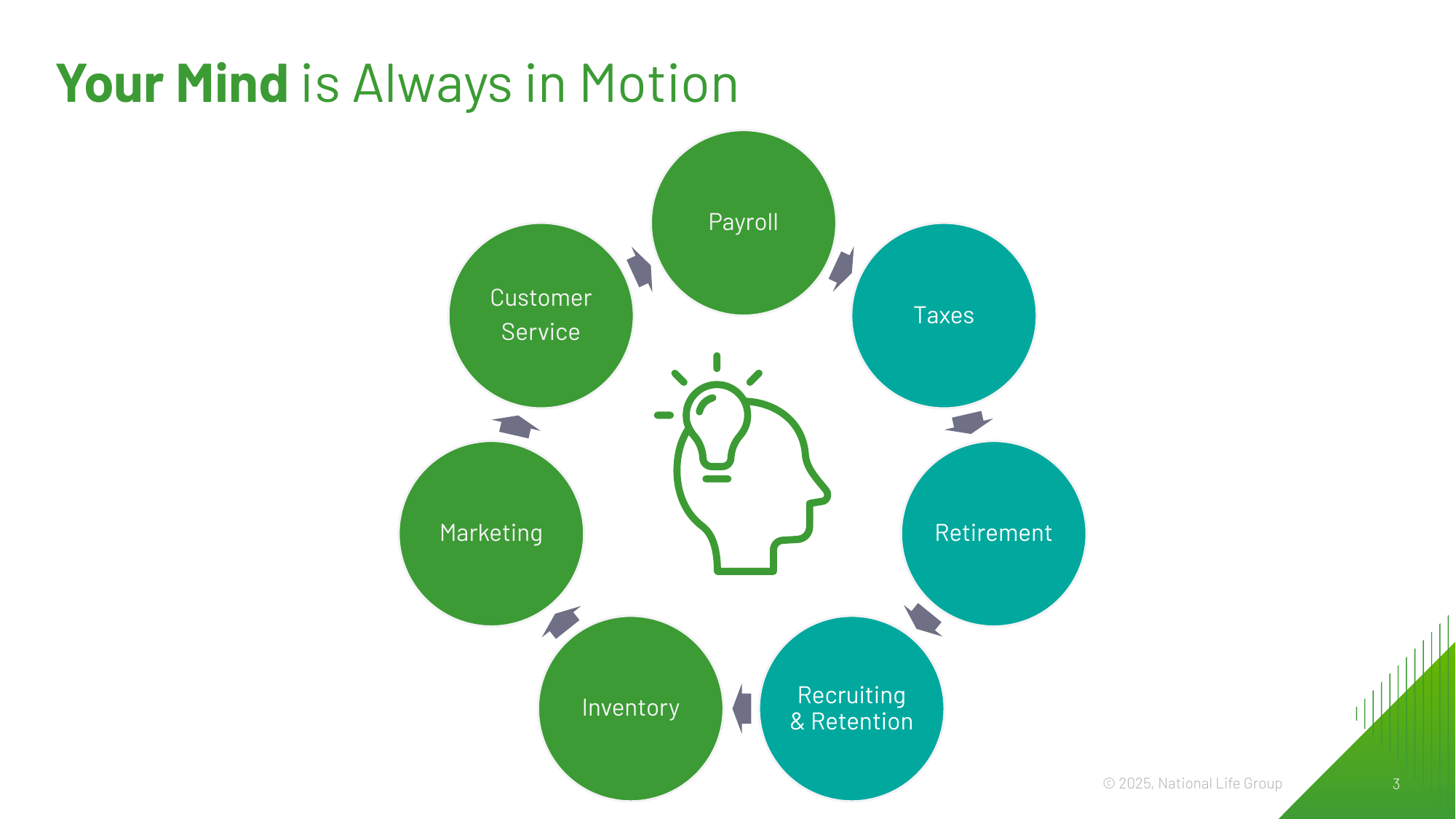

# Your Mind is Always in Motion
Payroll

Taxes

Retirement

Recruiting & Retention

Inventory

Marketing

Customer
Service

 3